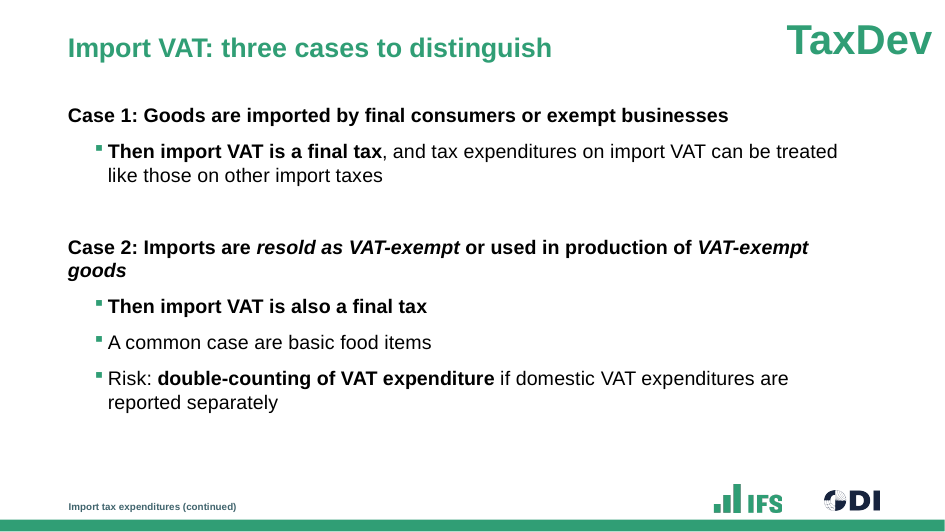

# Import VAT: three cases to distinguish
Case 1: Goods are imported by final consumers or exempt businesses
Then import VAT is a final tax, and tax expenditures on import VAT can be treated like those on other import taxes

Case 2: Imports are resold as VAT-exempt or used in production of VAT-exempt goods
Then import VAT is also a final tax
A common case are basic food items
Risk: double-counting of VAT expenditure if domestic VAT expenditures are reported separately

Import tax expenditures (continued)